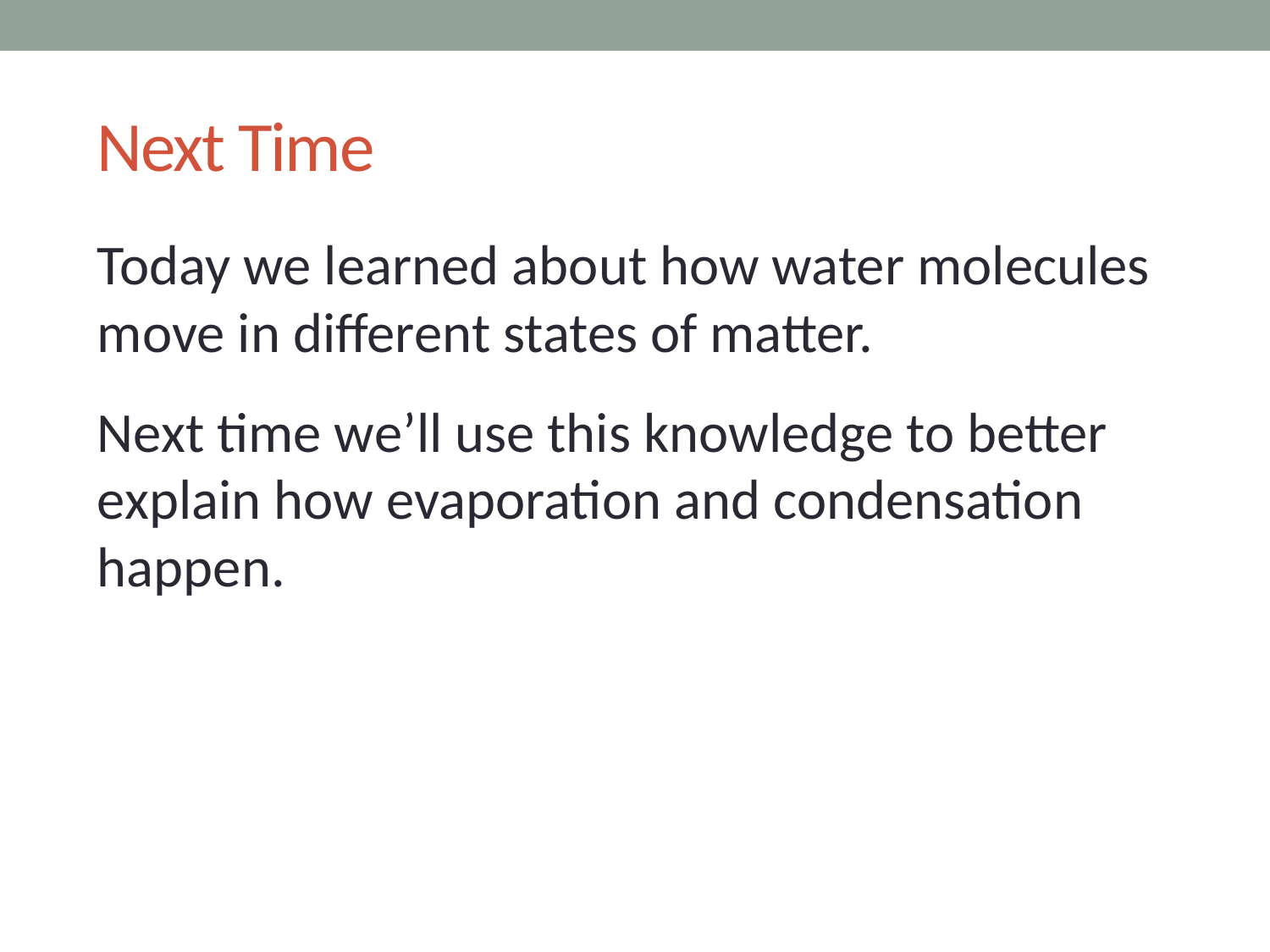

# Next Time
Today we learned about how water molecules move in different states of matter.
Next time we’ll use this knowledge to better explain how evaporation and condensation happen.